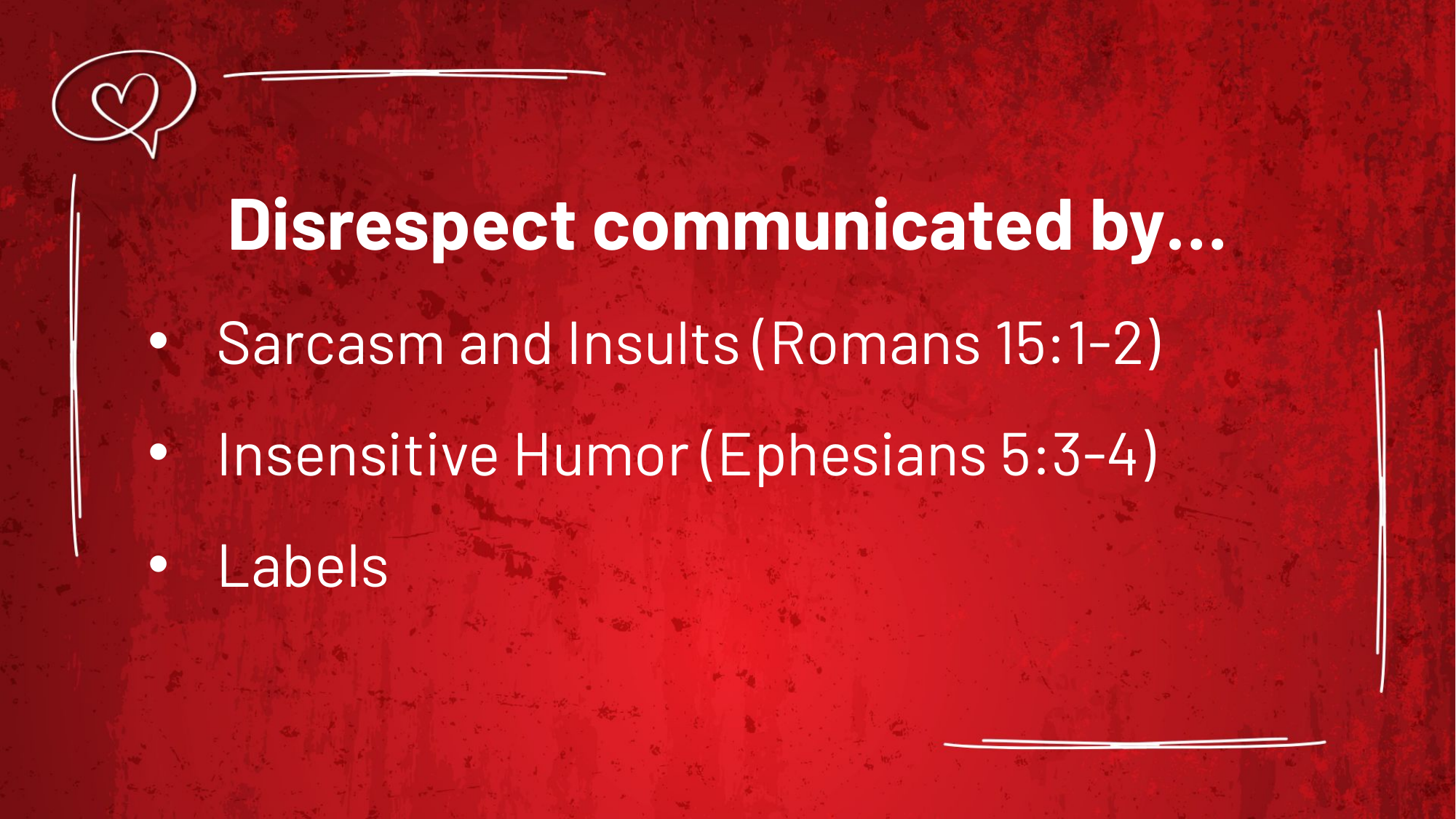

Disrespect communicated by…
Sarcasm and Insults (Romans 15:1-2)
Insensitive Humor (Ephesians 5:3-4)
Labels